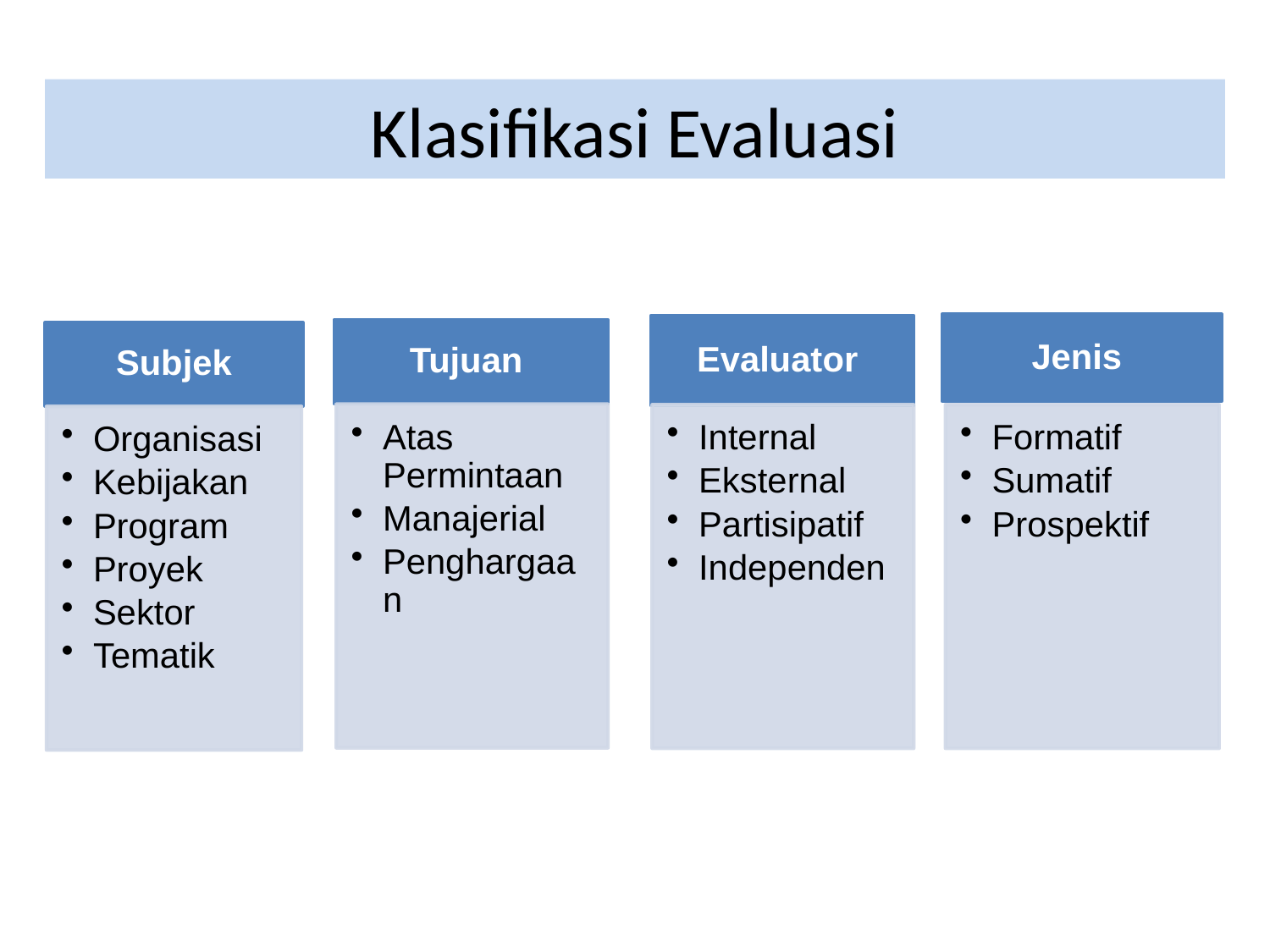

# Klasifikasi Evaluasi
Subjek
Organisasi
Kebijakan
Program
Proyek
Sektor
Tematik
Tujuan
Atas Permintaan
Manajerial
Penghargaan

Evaluator
Internal
Eksternal
Partisipatif
Independen
Jenis
Formatif
Sumatif
Prospektif